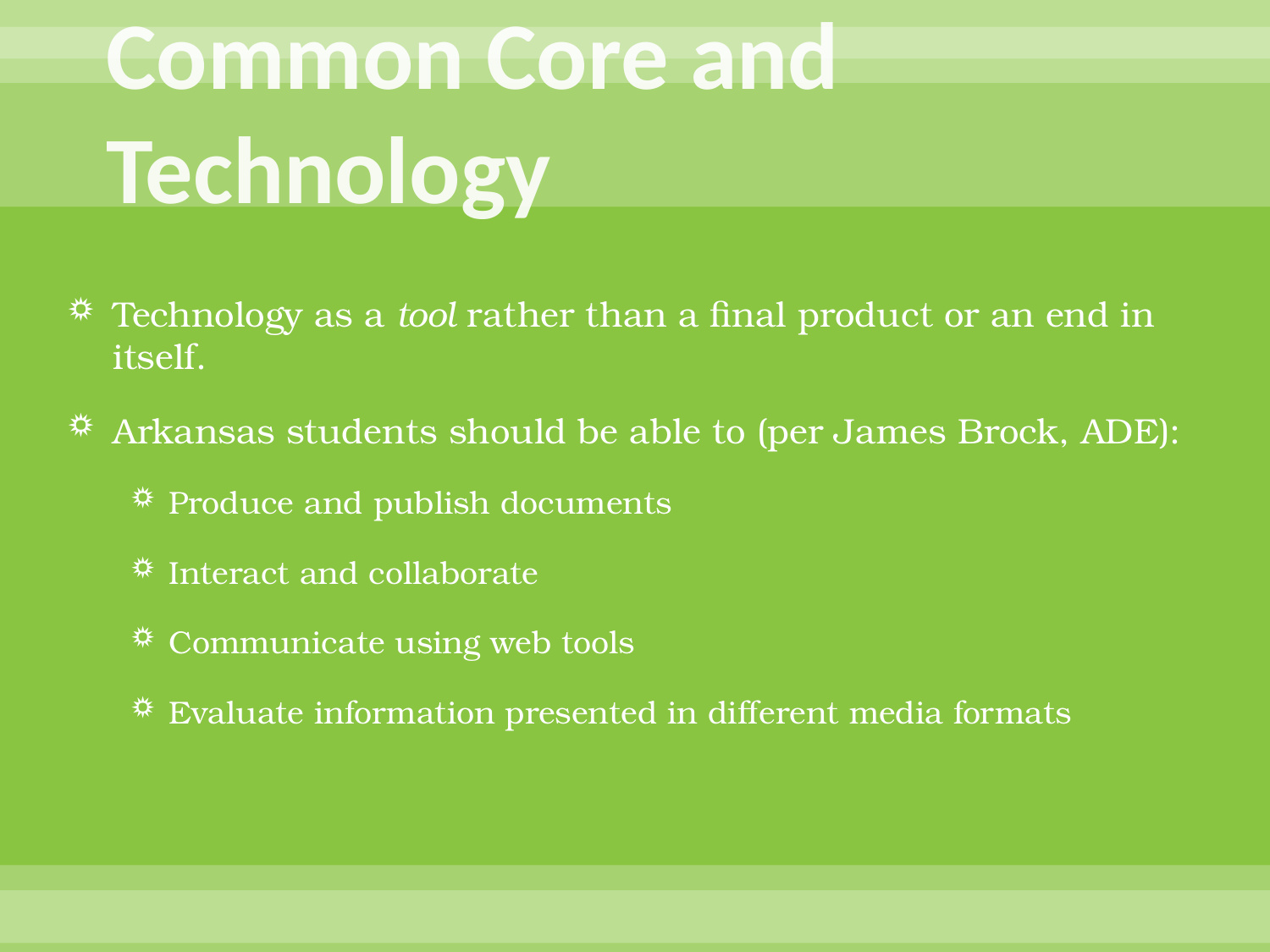

# Common Core and Technology
Technology as a tool rather than a final product or an end in itself.
Arkansas students should be able to (per James Brock, ADE):
Produce and publish documents
Interact and collaborate
Communicate using web tools
Evaluate information presented in different media formats